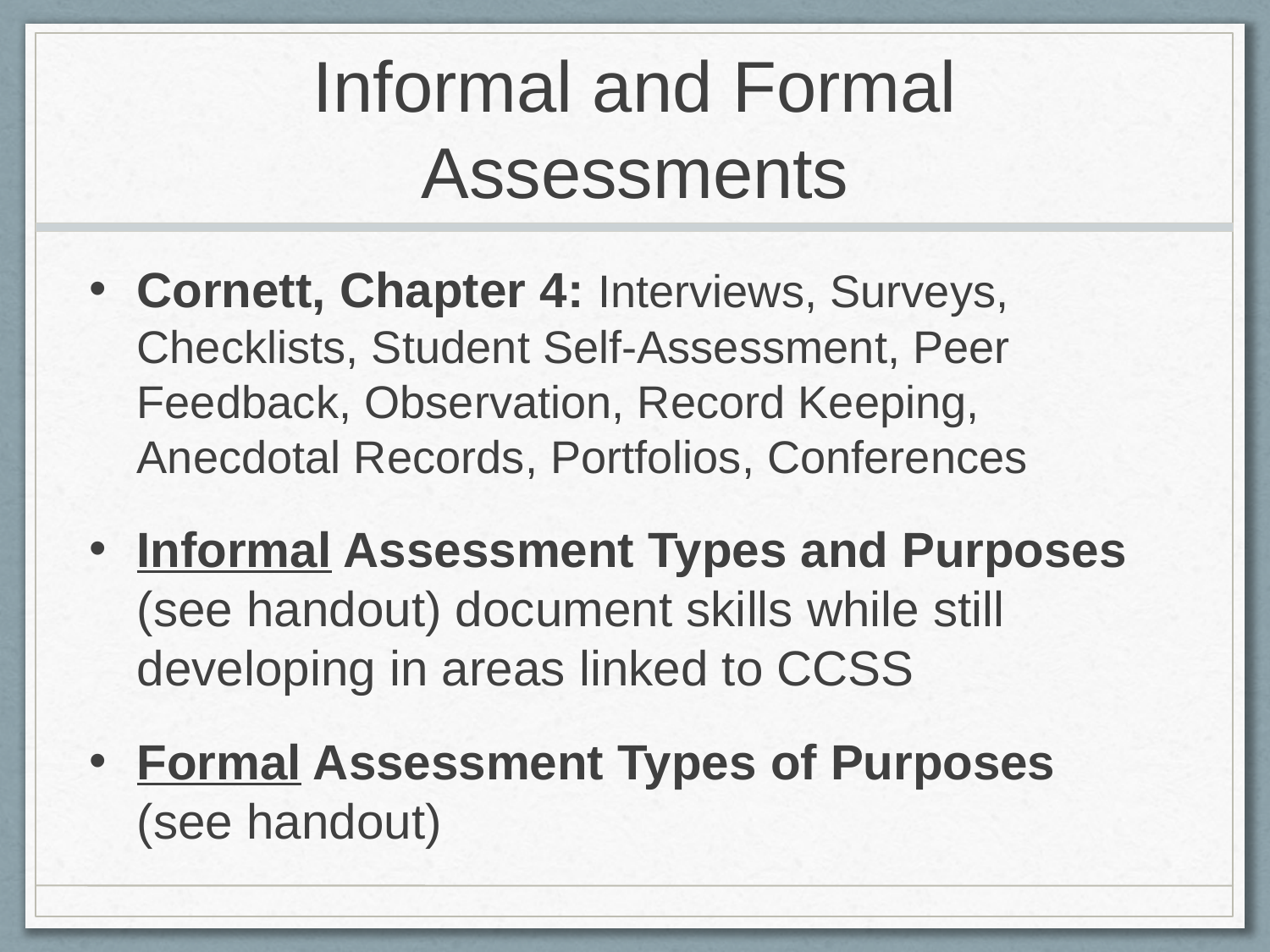

# Informal and Formal Assessments
Cornett, Chapter 4: Interviews, Surveys, Checklists, Student Self-Assessment, Peer Feedback, Observation, Record Keeping, Anecdotal Records, Portfolios, Conferences
Informal Assessment Types and Purposes
(see handout) document skills while still developing in areas linked to CCSS
Formal Assessment Types of Purposes
(see handout)